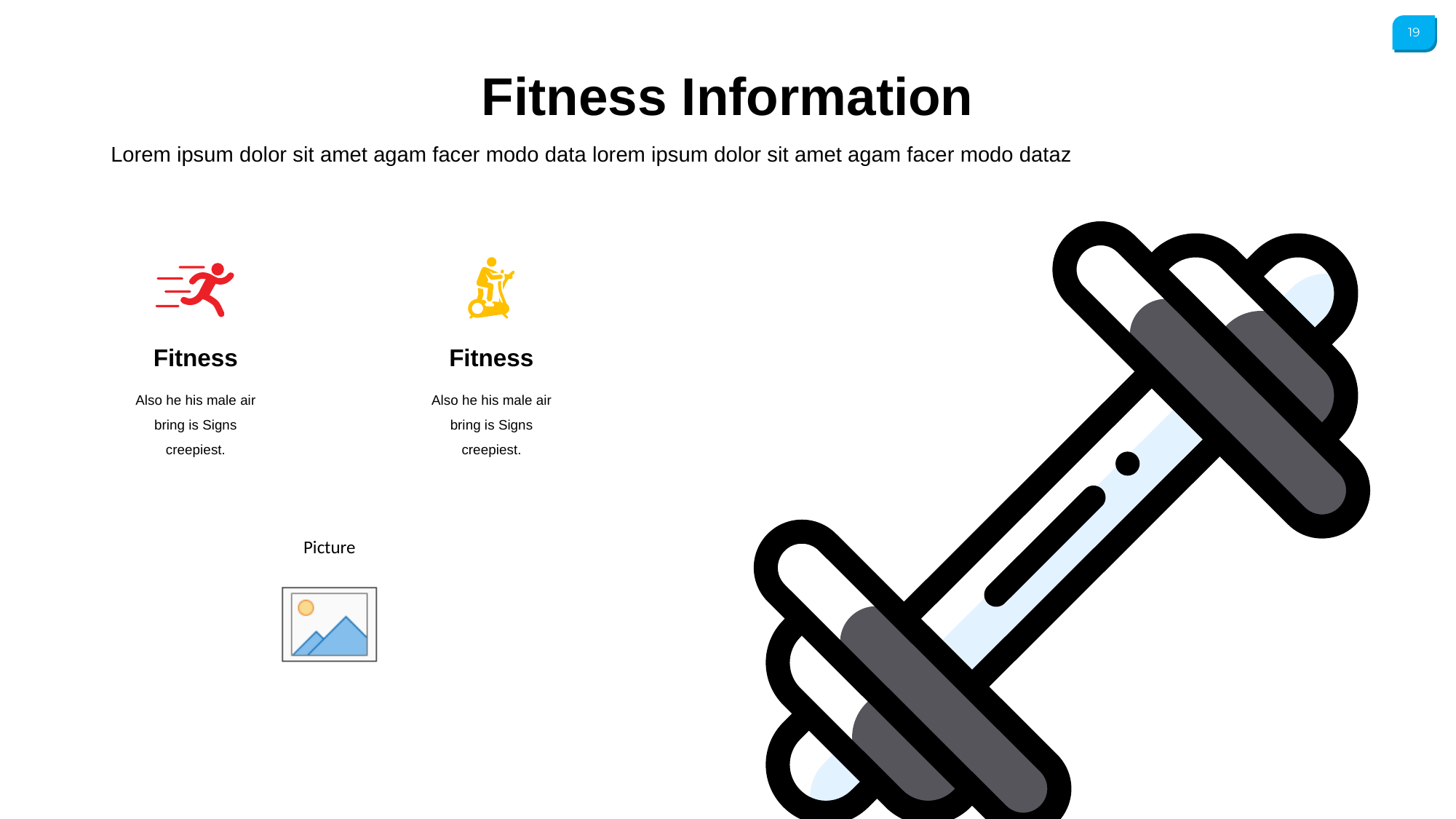

Fitness Information
Lorem ipsum dolor sit amet agam facer modo data lorem ipsum dolor sit amet agam facer modo dataz

Fitness
Also he his male air bring is Signs creepiest.
Fitness
Also he his male air bring is Signs creepiest.